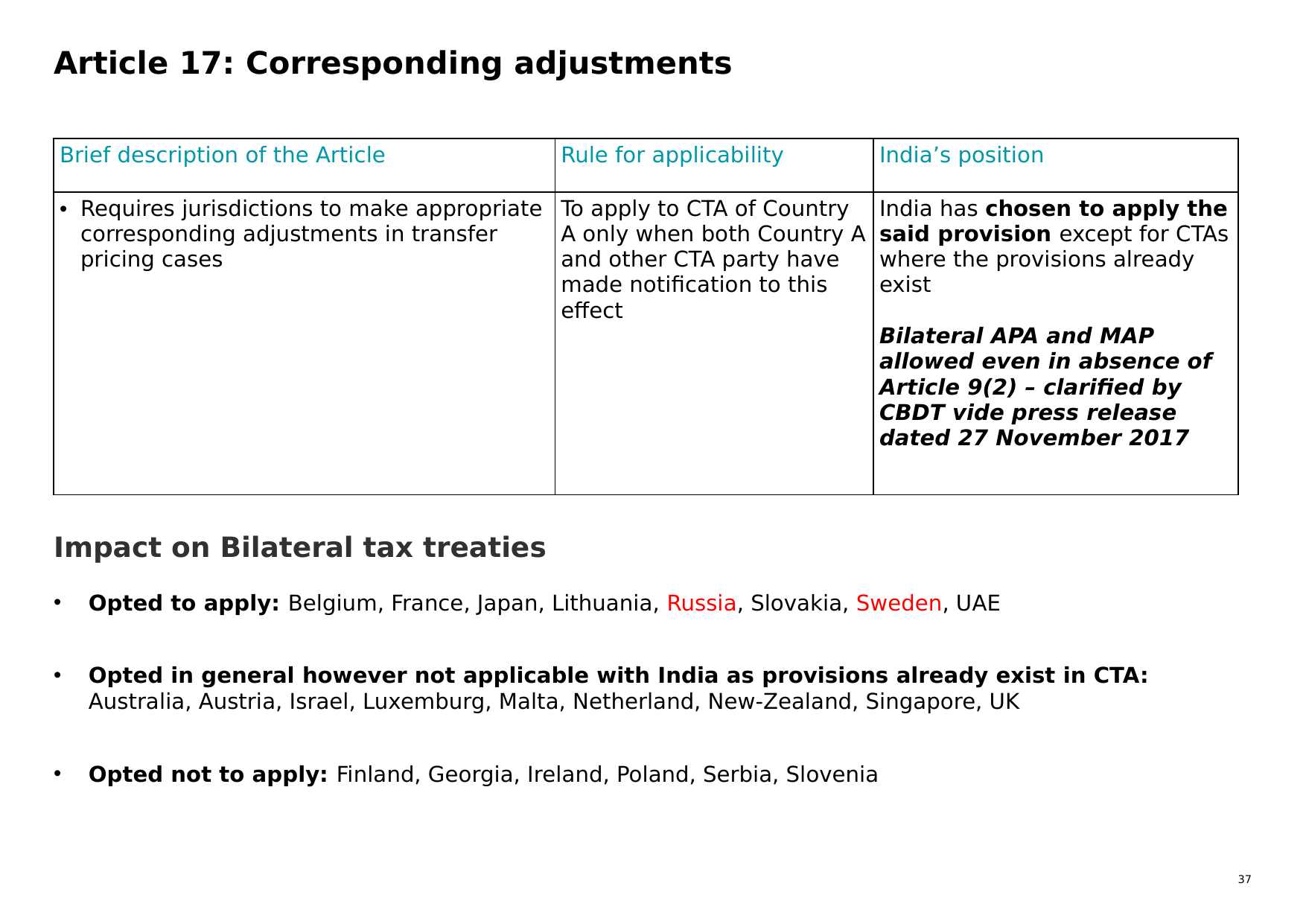

# Article 17: Corresponding adjustments
| Brief description of the Article | Rule for applicability | India’s position |
| --- | --- | --- |
| Requires jurisdictions to make appropriate corresponding adjustments in transfer pricing cases | To apply to CTA of Country A only when both Country A and other CTA party have made notification to this effect | India has chosen to apply the said provision except for CTAs where the provisions already exist Bilateral APA and MAP allowed even in absence of Article 9(2) – clarified by CBDT vide press release dated 27 November 2017 |
Impact on Bilateral tax treaties

Opted to apply: Belgium, France, Japan, Lithuania, Russia, Slovakia, Sweden, UAE

Opted in general however not applicable with India as provisions already exist in CTA: Australia, Austria, Israel, Luxemburg, Malta, Netherland, New-Zealand, Singapore, UK

Opted not to apply: Finland, Georgia, Ireland, Poland, Serbia, Slovenia